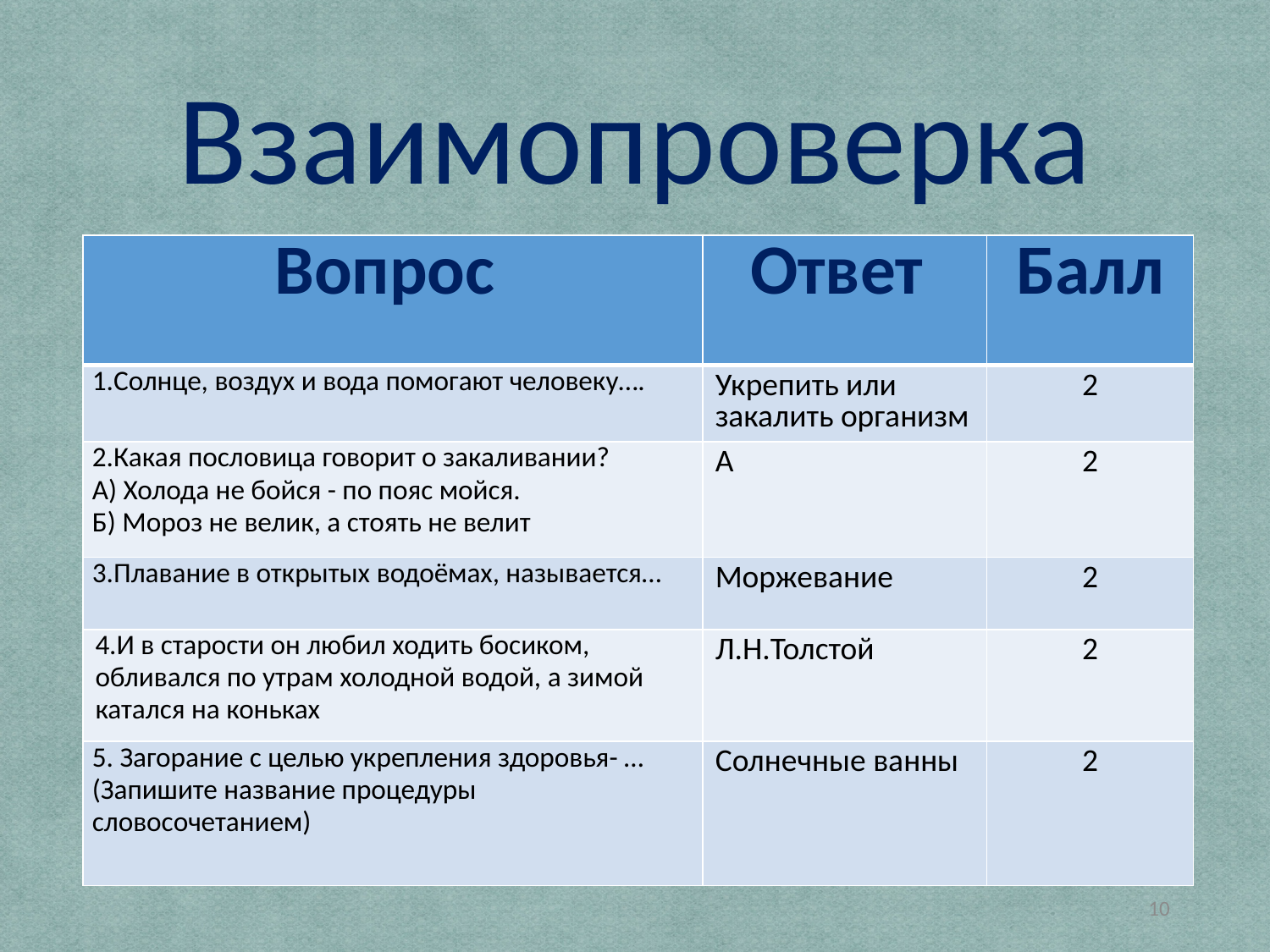

# Взаимопроверка
| Вопрос | Ответ | Балл |
| --- | --- | --- |
| 1.Солнце, воздух и вода помогают человеку…. | Укрепить или закалить организм | 2 |
| 2.Какая пословица говорит о закаливании? А) Холода не бойся - по пояс мойся. Б) Мороз не велик, а стоять не велит | А | 2 |
| 3.Плавание в открытых водоёмах, называется… | Моржевание | 2 |
| 4.И в старости он любил ходить босиком, обливался по утрам холодной водой, а зимой катался на коньках | Л.Н.Толстой | 2 |
| 5. Загорание с целью укрепления здоровья- … (Запишите название процедуры словосочетанием) | Солнечные ванны | 2 |
10